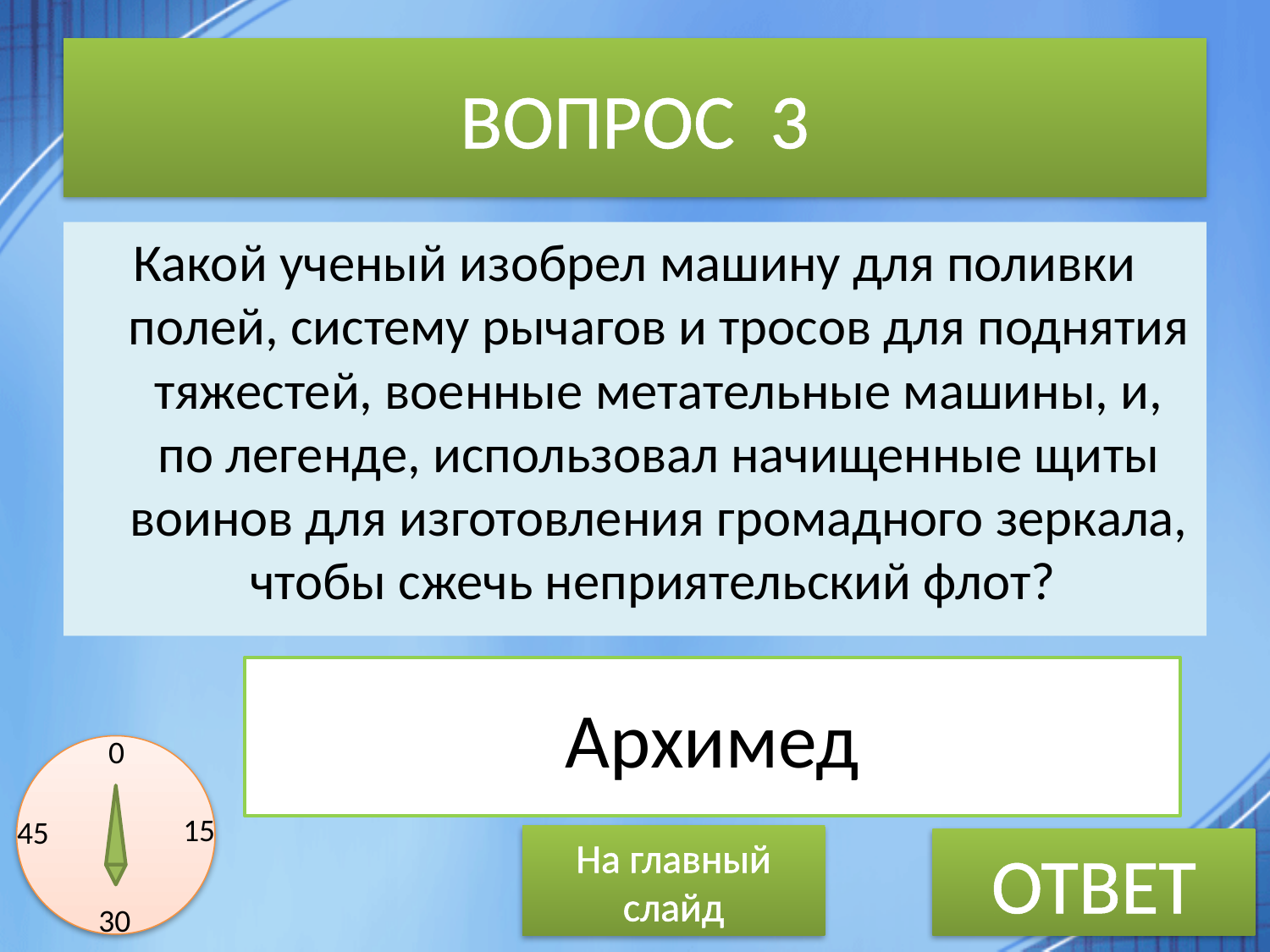

# ВОПРОС  3
Какой ученый изобрел машину для поливки полей, систему рычагов и тросов для поднятия тяжестей, военные метательные машины, и, по легенде, использовал начищенные щиты воинов для изготовления громадного зеркала, чтобы сжечь неприятельский флот?
Архимед
0

15
45
На главный слайд
ОТВЕТ
30